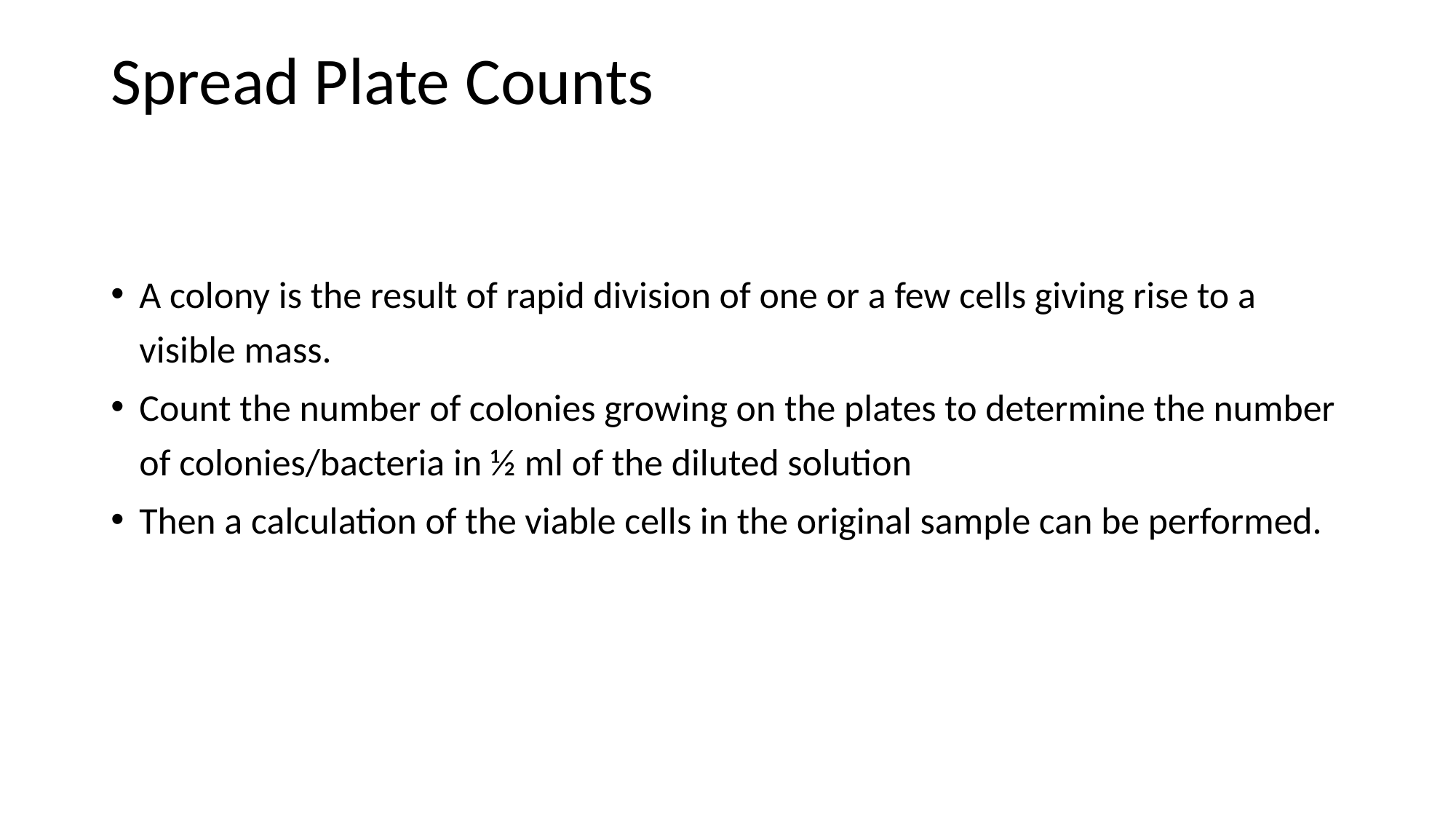

# Spread Plate Counts
A colony is the result of rapid division of one or a few cells giving rise to a visible mass.
Count the number of colonies growing on the plates to determine the number of colonies/bacteria in ½ ml of the diluted solution
Then a calculation of the viable cells in the original sample can be performed.